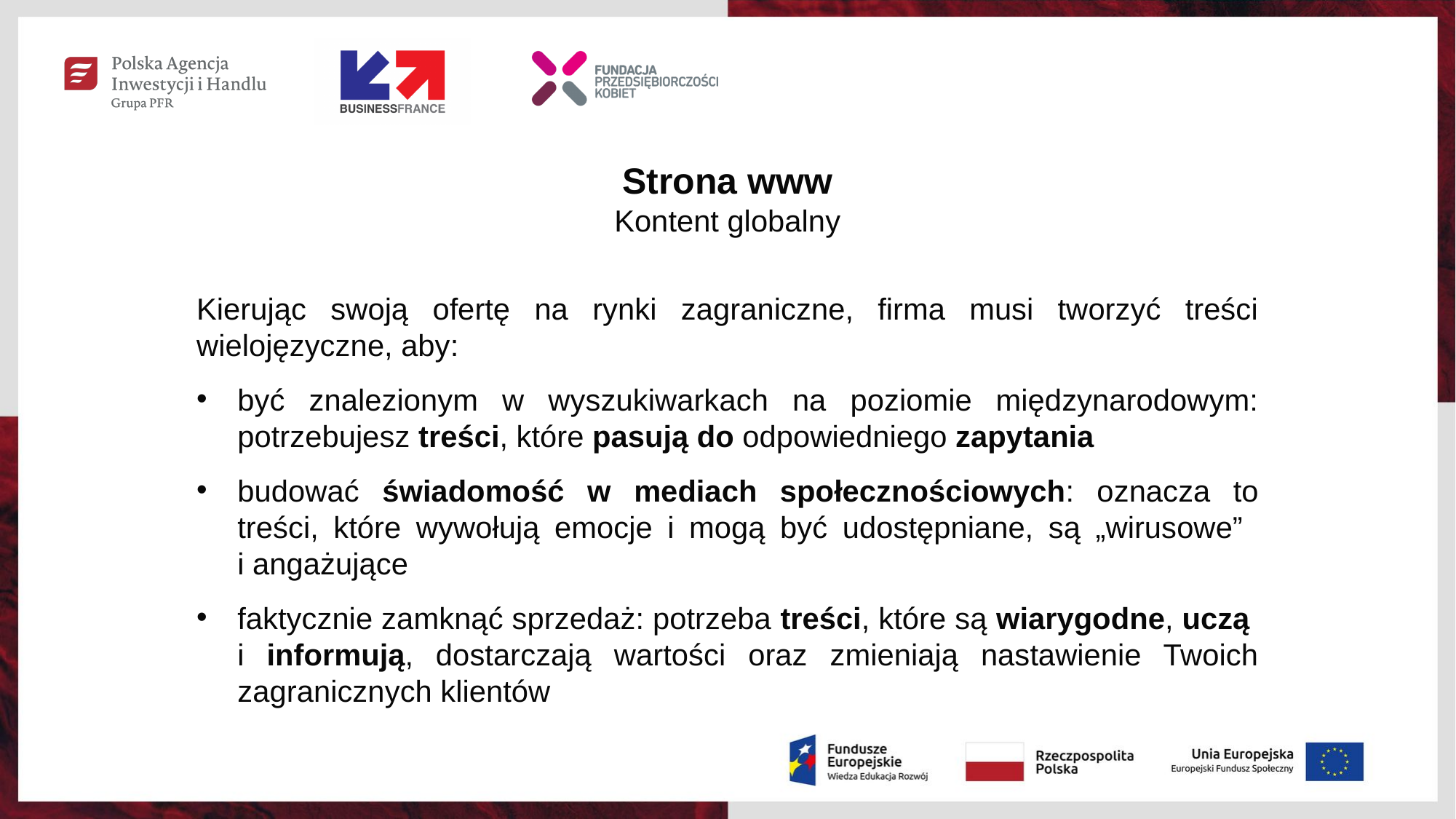

Strona www
Kontent globalny
Kierując swoją ofertę na rynki zagraniczne, firma musi tworzyć treści wielojęzyczne, aby:
być znalezionym w wyszukiwarkach na poziomie międzynarodowym: potrzebujesz treści, które pasują do odpowiedniego zapytania
budować świadomość w mediach społecznościowych: oznacza to treści, które wywołują emocje i mogą być udostępniane, są „wirusowe”
i angażujące
faktycznie zamknąć sprzedaż: potrzeba treści, które są wiarygodne, uczą
i informują, dostarczają wartości oraz zmieniają nastawienie Twoich zagranicznych klientów